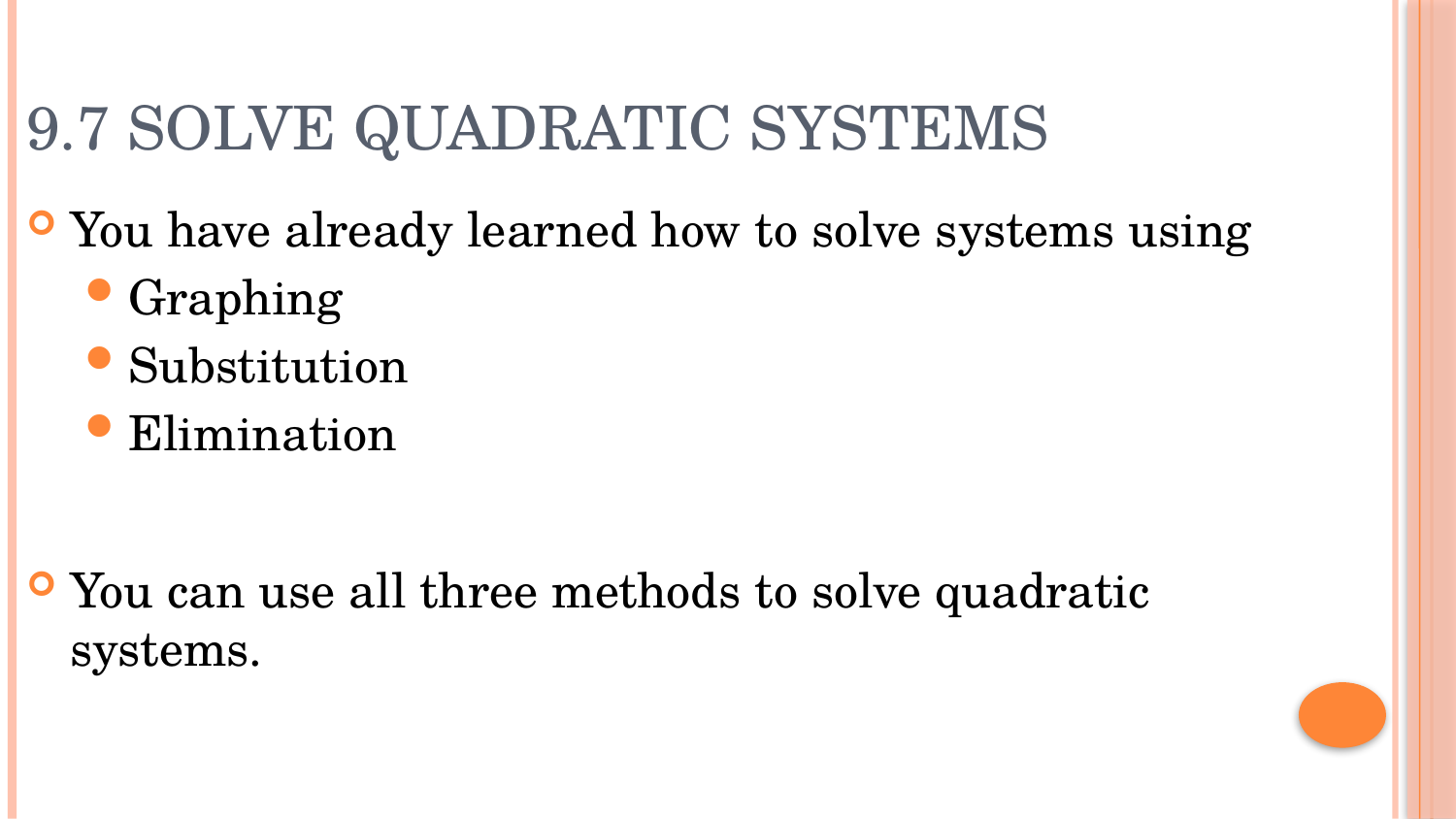

# 9.7 Solve Quadratic Systems
You have already learned how to solve systems using
Graphing
Substitution
Elimination

You can use all three methods to solve quadratic systems.